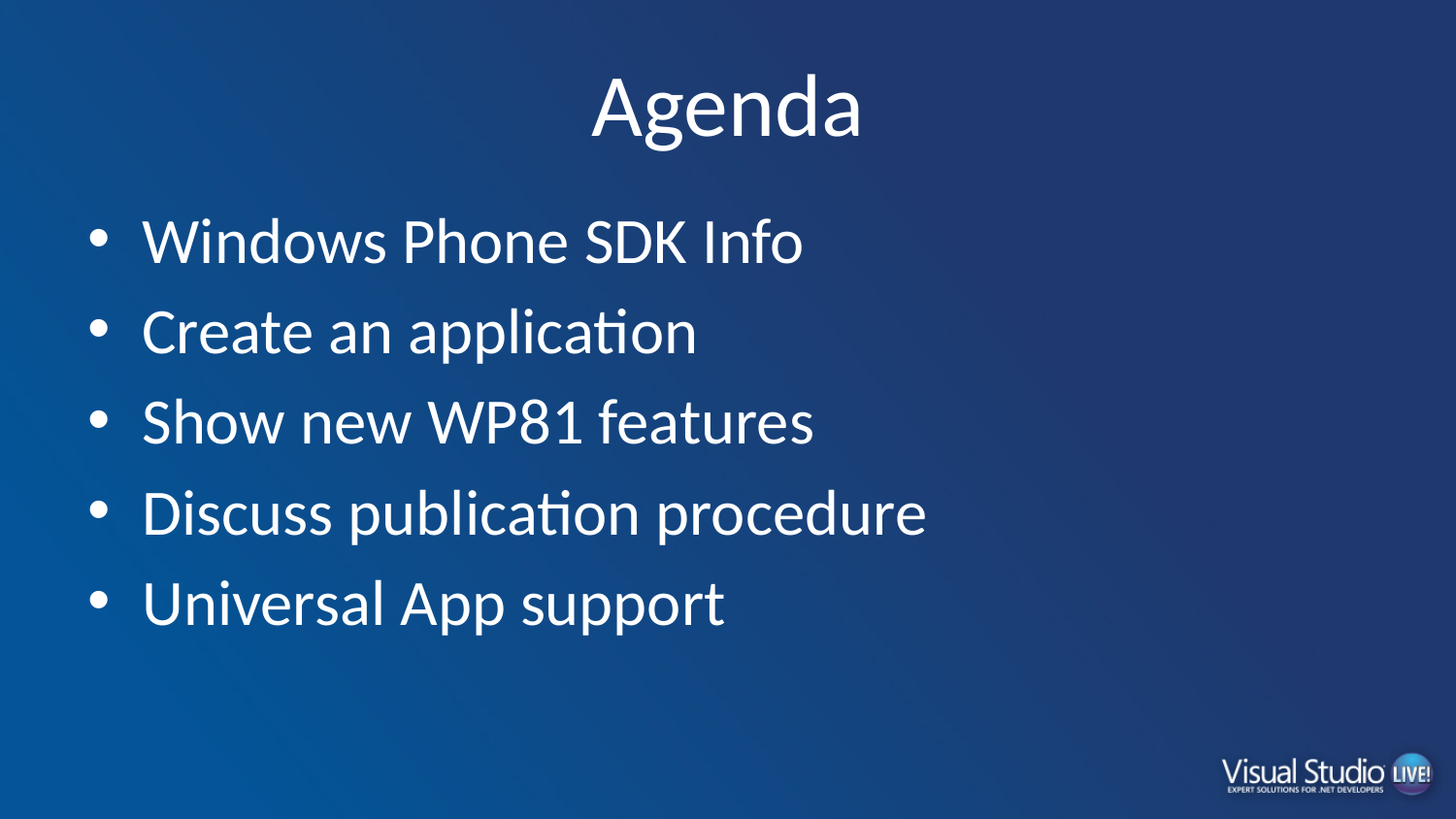

# Agenda
Windows Phone SDK Info
Create an application
Show new WP81 features
Discuss publication procedure
Universal App support